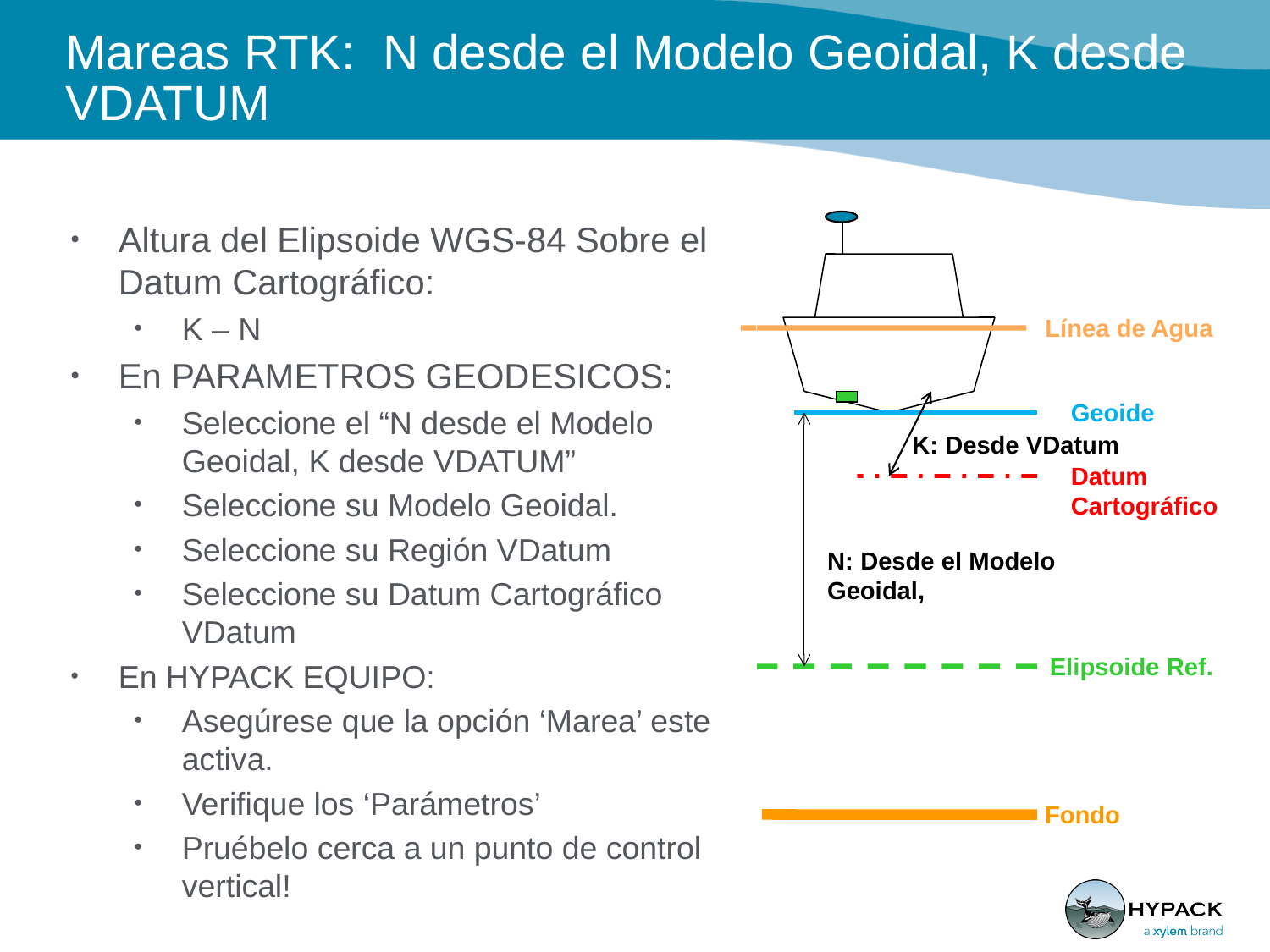

# Mareas RTK:  N desde el Modelo Geoidal, K desde VDATUM

Altura del Elipsoide WGS-84 Sobre el Datum Cartográfico:
K – N
En PARAMETROS GEODESICOS:
Seleccione el “N desde el Modelo Geoidal, K desde VDATUM”
Seleccione su Modelo Geoidal.
Seleccione su Región VDatum
Seleccione su Datum Cartográfico VDatum
En HYPACK EQUIPO:
Asegúrese que la opción ‘Marea’ este activa.
Verifique los ‘Parámetros’
Pruébelo cerca a un punto de control vertical!

Línea de Agua

Geoide
K: Desde VDatum
Datum Cartográfico

N: Desde el Modelo Geoidal,
Elipsoide Ref.

Fondo